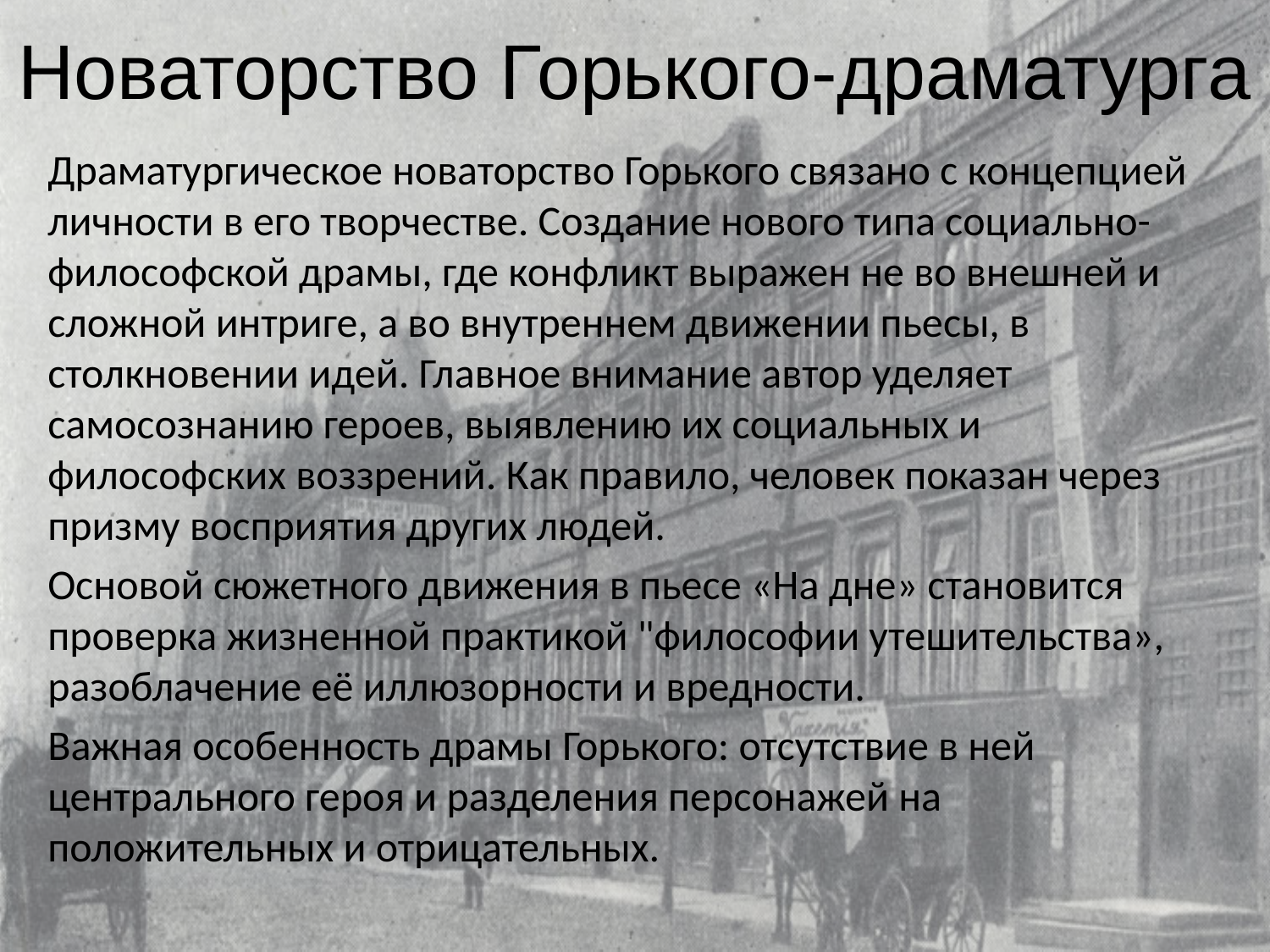

# Новаторство Горького-драматурга
Драматургическое новаторство Горького связано с концепцией личности в его творчестве. Создание нового типа социально-философской драмы, где конфликт выражен не во внешней и сложной интриге, а во внутреннем движении пьесы, в столкновении идей. Главное внимание автор уделяет самосознанию героев, выявлению их социальных и философских воззрений. Как правило, человек показан через призму восприятия других людей.
Основой сюжетного движения в пьесе «На дне» становится проверка жизненной практикой "философии утешительства», разоблачение её иллюзорности и вредности.
Важная особенность драмы Горького: отсутствие в ней центрального героя и разделения персонажей на положительных и отрицательных.